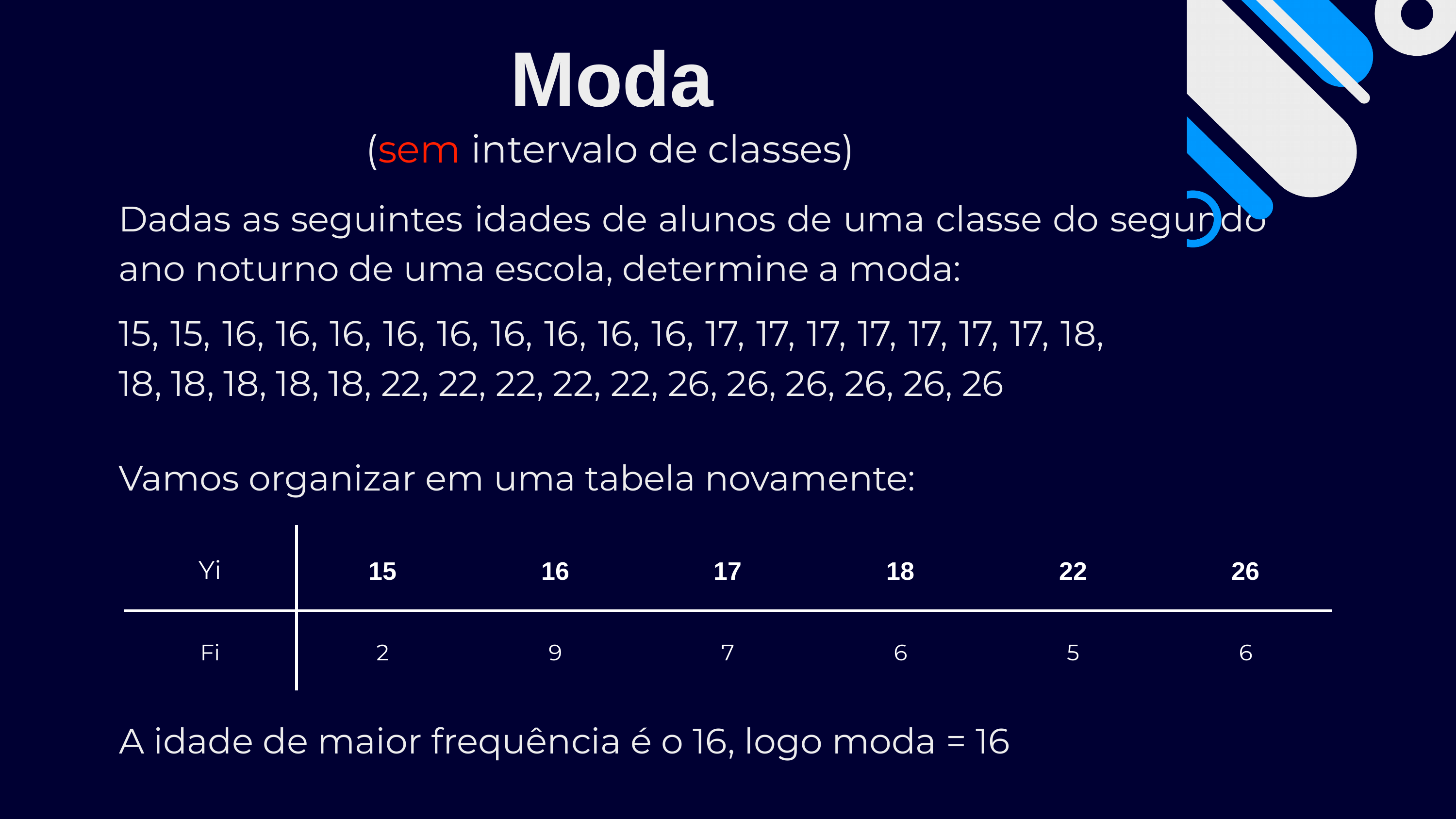

Moda
(sem intervalo de classes)
Dadas as seguintes idades de alunos de uma classe do segundo ano noturno de uma escola, determine a moda:

15, 15, 16, 16, 16, 16, 16, 16, 16, 16, 16, 17, 17, 17, 17, 17, 17, 17, 18, 18, 18, 18, 18, 18, 22, 22, 22, 22, 22, 26, 26, 26, 26, 26, 26

Vamos organizar em uma tabela novamente:

| Yi | 15 | 16 | 17 | 18 | 22 | 26 |
| --- | --- | --- | --- | --- | --- | --- |
| Fi | 2 | 9 | 7 | 6 | 5 | 6 |
A idade de maior frequência é o 16, logo moda = 16